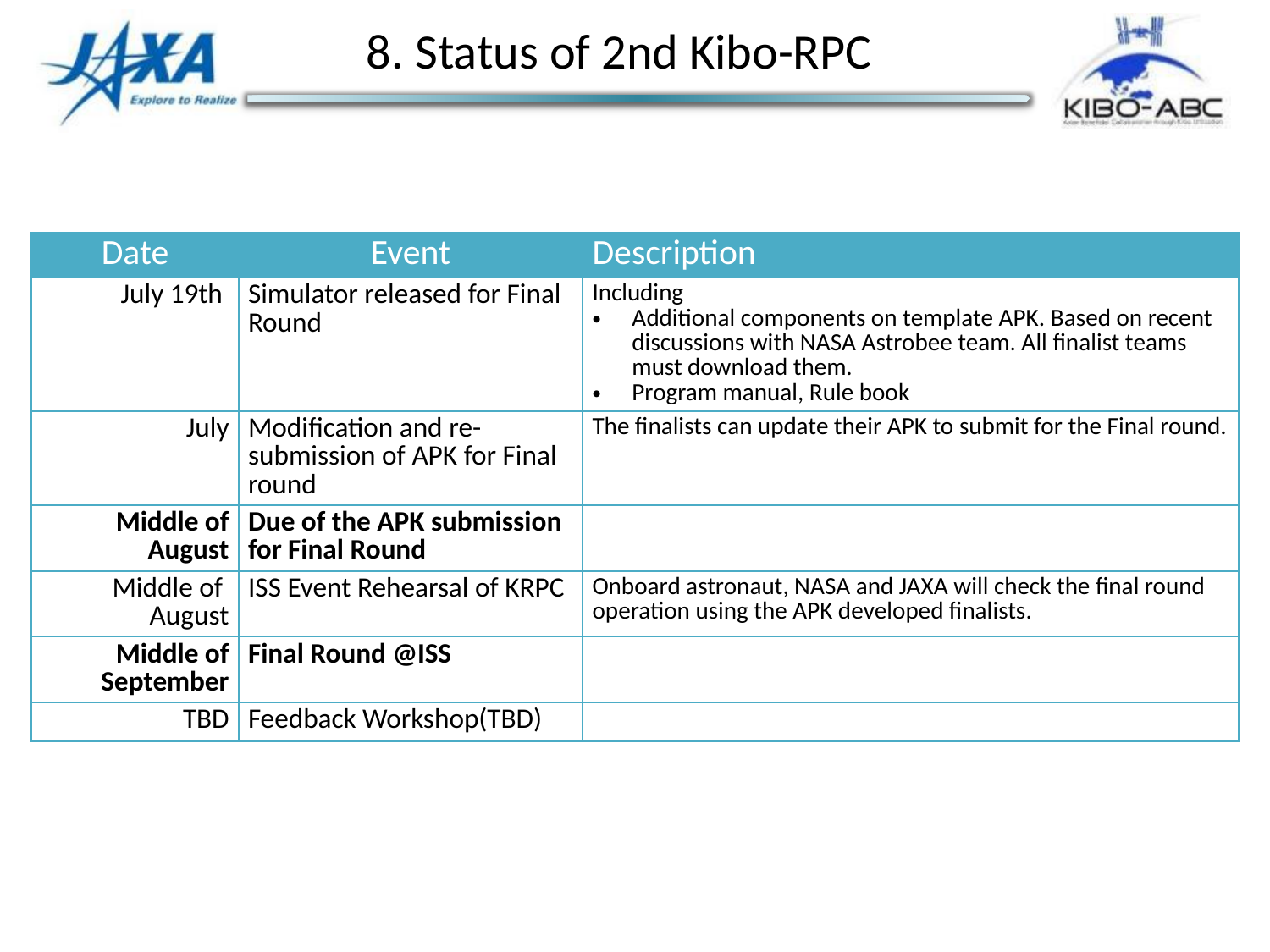

8. Status of 2nd Kibo-RPC
| Date | Event | Description |
| --- | --- | --- |
| July 19th | Simulator released for Final Round | Including Additional components on template APK. Based on recent discussions with NASA Astrobee team. All finalist teams must download them. Program manual, Rule book |
| July | Modification and re-submission of APK for Final round | The finalists can update their APK to submit for the Final round. |
| Middle of August | Due of the APK submission for Final Round |  |
| Middle of August | ISS Event Rehearsal of KRPC | Onboard astronaut, NASA and JAXA will check the final round operation using the APK developed finalists. |
| Middle of September | Final Round @ISS |  |
| TBD | Feedback Workshop(TBD) |  |